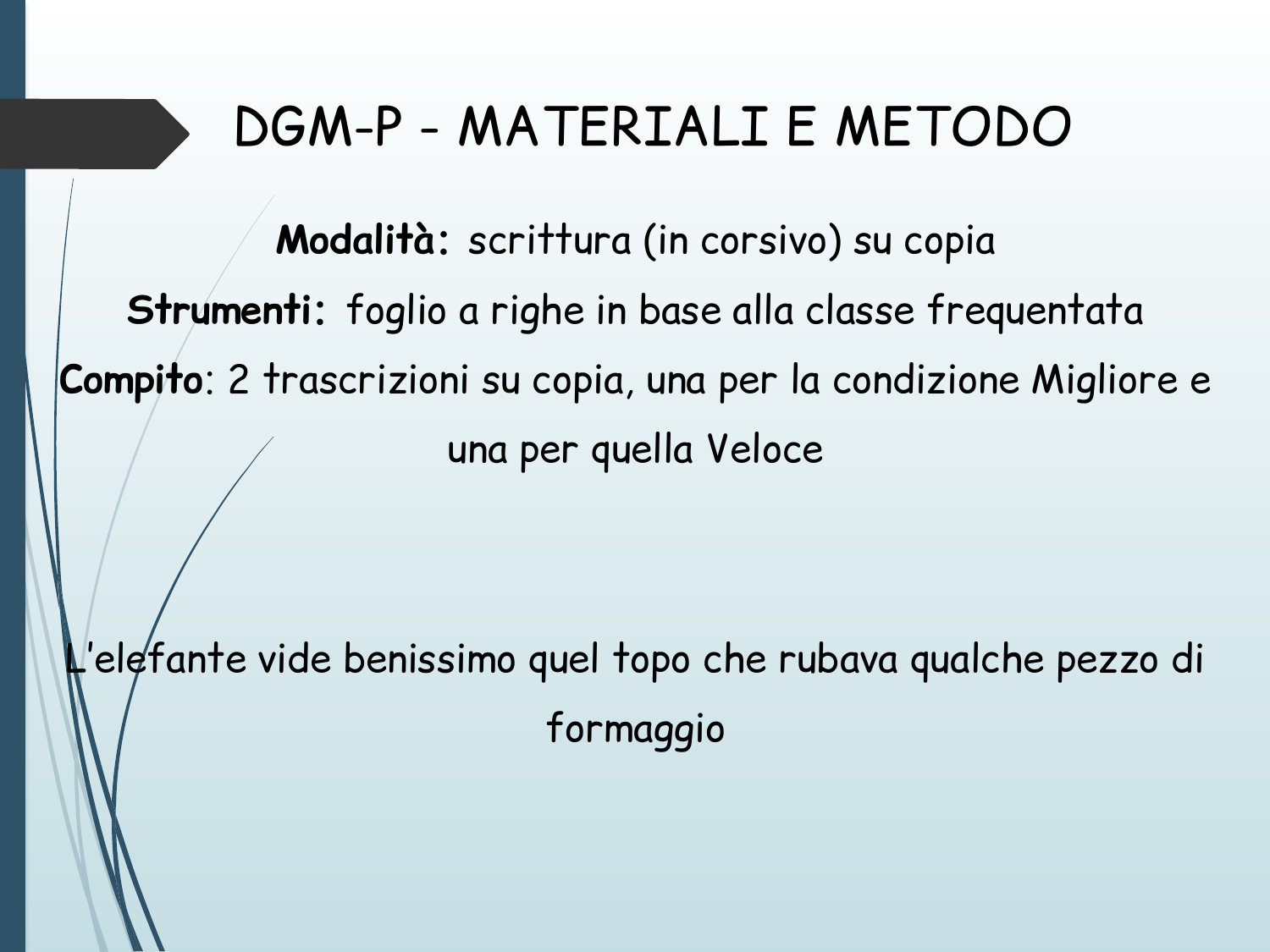

DGM-P - materiali e metodo
Modalità: scrittura (in corsivo) su copia
Strumenti: foglio a righe in base alla classe frequentata
Compito: 2 trascrizioni su copia, una per la condizione Migliore e una per quella Veloce

L’elefante vide benissimo quel topo che rubava qualche pezzo di formaggio